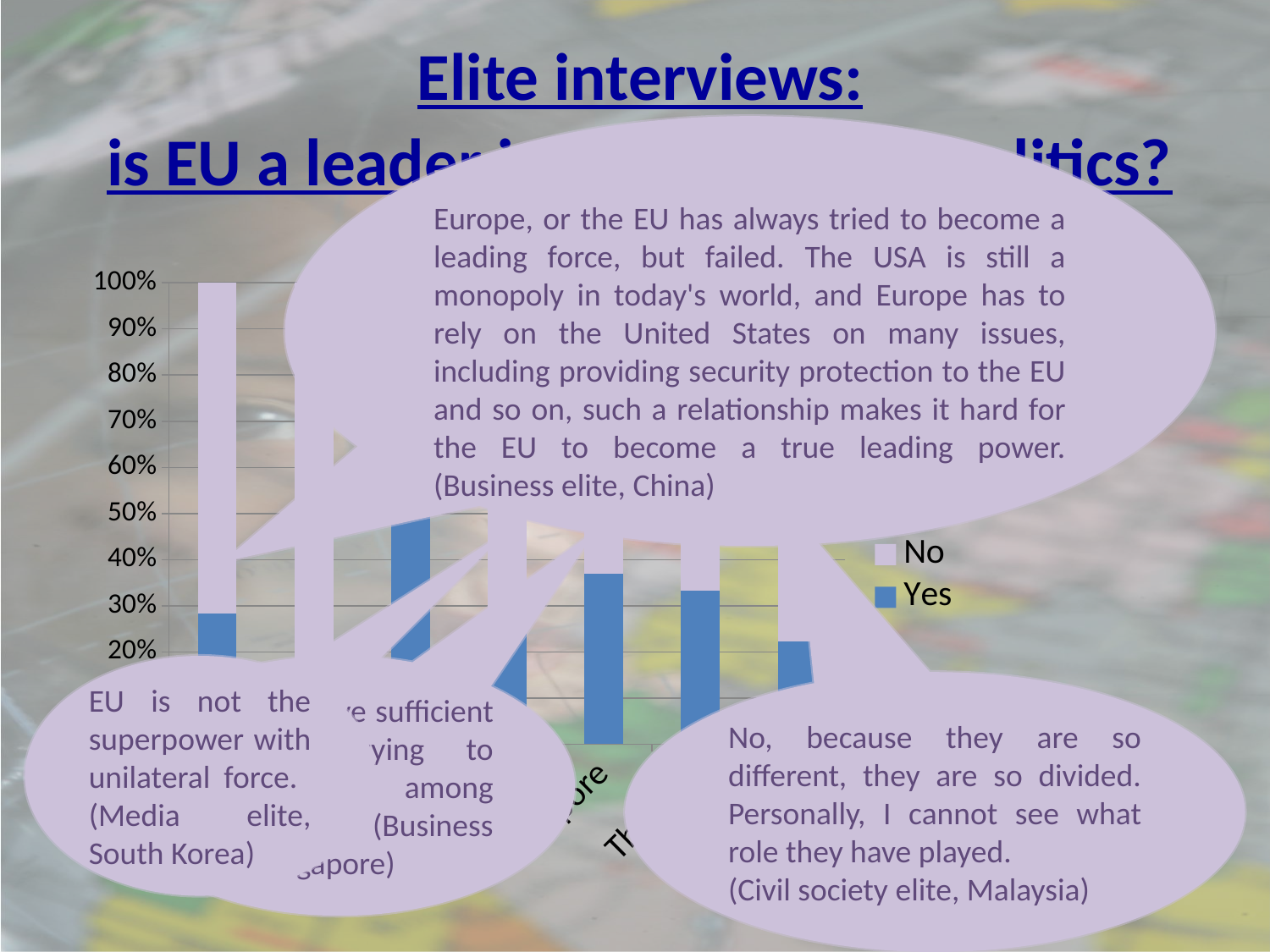

Elite interviews:
is EU a leader in international politics?

Europe, or the EU has always tried to become a leading force, but failed. The USA is still a monopoly in today's world, and Europe has to rely on the United States on many issues, including providing security protection to the EU and so on, such a relationship makes it hard for the EU to become a true leading power. (Business elite, China)

### Chart

| Category | Yes | No |
|---|---|---|
| China | 17.0 | 43.0 |
| India | 4.0 | 26.0 |
| Japan | 18.0 | 14.0 |
| S.Korea | 9.0 | 28.0 |
| Singapore | 10.0 | 17.0 |
| Thailand | 9.0 | 18.0 |
| Malaysia | 2.0 | 7.0 |
EU is not the superpower with unilateral force.  (Media elite, South Korea)
No, they have sufficient problems trying to coordinate among themselves.  (Business elite, Singapore)
No, because they are so different, they are so divided. Personally, I cannot see what role they have played.
(Civil society elite, Malaysia)